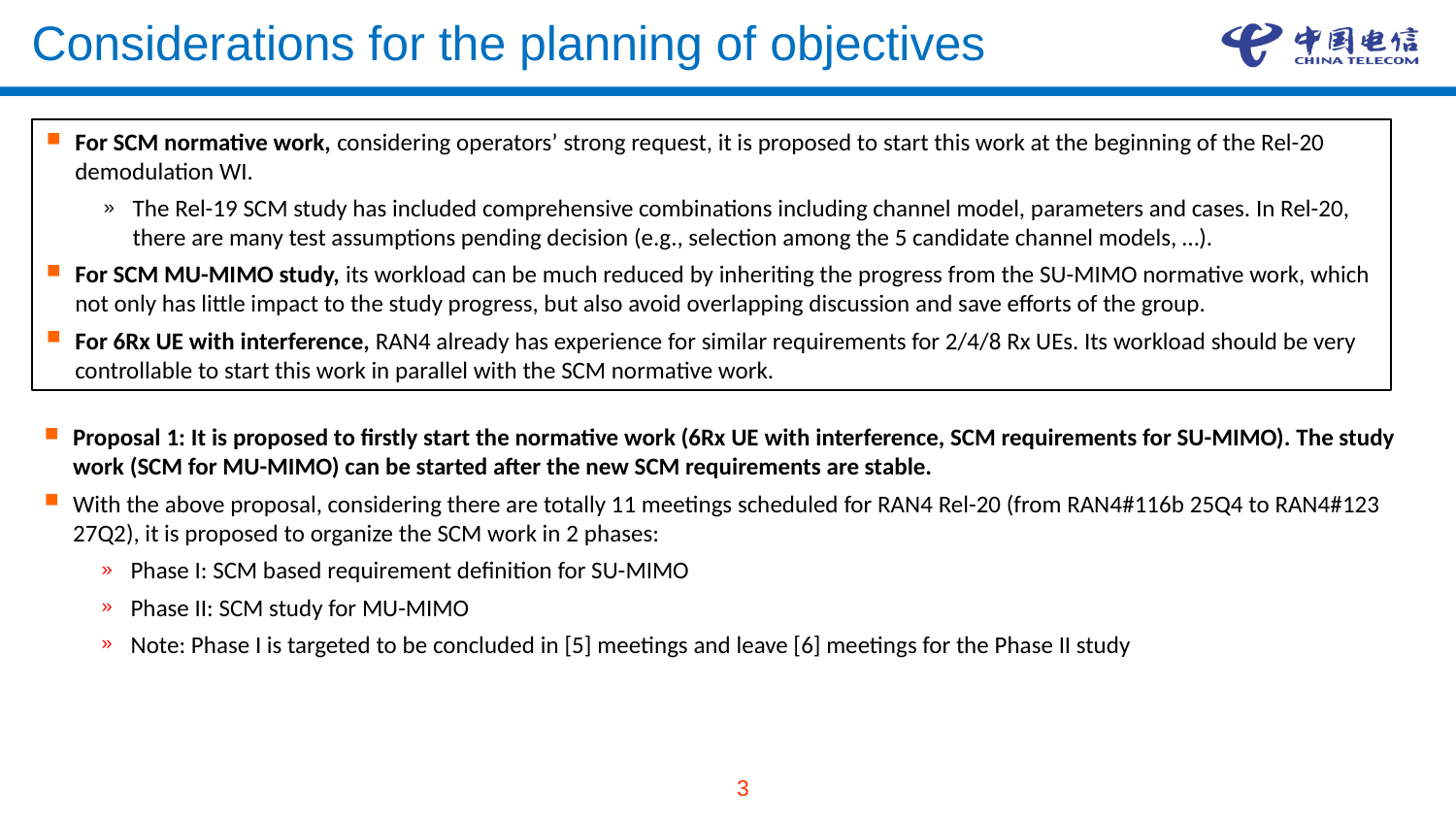

# Considerations for the planning of objectives
For SCM normative work, considering operators’ strong request, it is proposed to start this work at the beginning of the Rel-20 demodulation WI.
The Rel-19 SCM study has included comprehensive combinations including channel model, parameters and cases. In Rel-20, there are many test assumptions pending decision (e.g., selection among the 5 candidate channel models, …).
For SCM MU-MIMO study, its workload can be much reduced by inheriting the progress from the SU-MIMO normative work, which not only has little impact to the study progress, but also avoid overlapping discussion and save efforts of the group.
For 6Rx UE with interference, RAN4 already has experience for similar requirements for 2/4/8 Rx UEs. Its workload should be very controllable to start this work in parallel with the SCM normative work.
Proposal 1: It is proposed to firstly start the normative work (6Rx UE with interference, SCM requirements for SU-MIMO). The study work (SCM for MU-MIMO) can be started after the new SCM requirements are stable.
With the above proposal, considering there are totally 11 meetings scheduled for RAN4 Rel-20 (from RAN4#116b 25Q4 to RAN4#123 27Q2), it is proposed to organize the SCM work in 2 phases:
Phase I: SCM based requirement definition for SU-MIMO
Phase II: SCM study for MU-MIMO
Note: Phase I is targeted to be concluded in [5] meetings and leave [6] meetings for the Phase II study
3